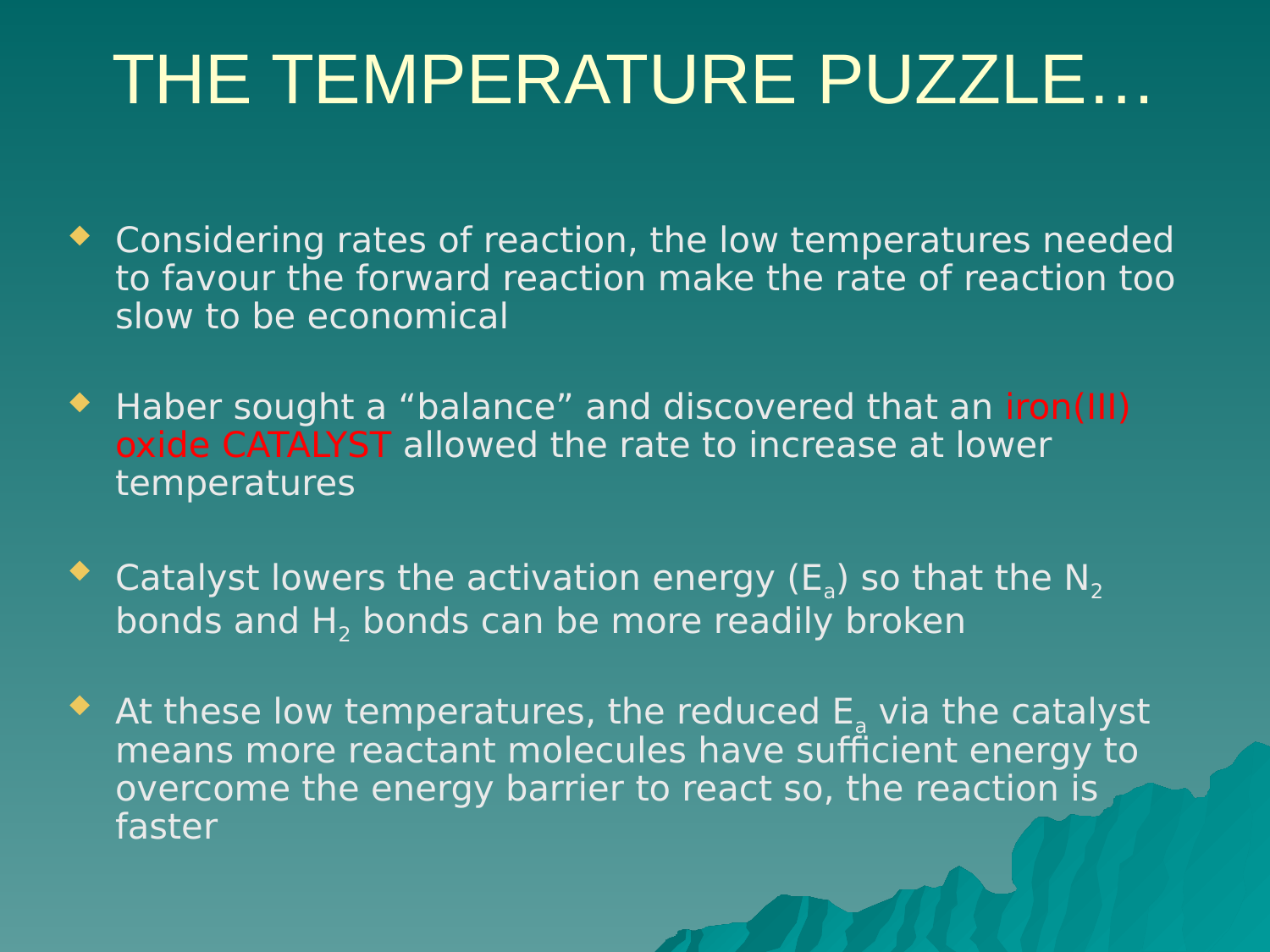

# THE TEMPERATURE PUZZLE…
Considering rates of reaction, the low temperatures needed to favour the forward reaction make the rate of reaction too slow to be economical

Haber sought a “balance” and discovered that an iron(III) oxide CATALYST allowed the rate to increase at lower temperatures

Catalyst lowers the activation energy (Ea) so that the N2 bonds and H2 bonds can be more readily broken

At these low temperatures, the reduced Ea via the catalyst means more reactant molecules have sufficient energy to overcome the energy barrier to react so, the reaction is faster